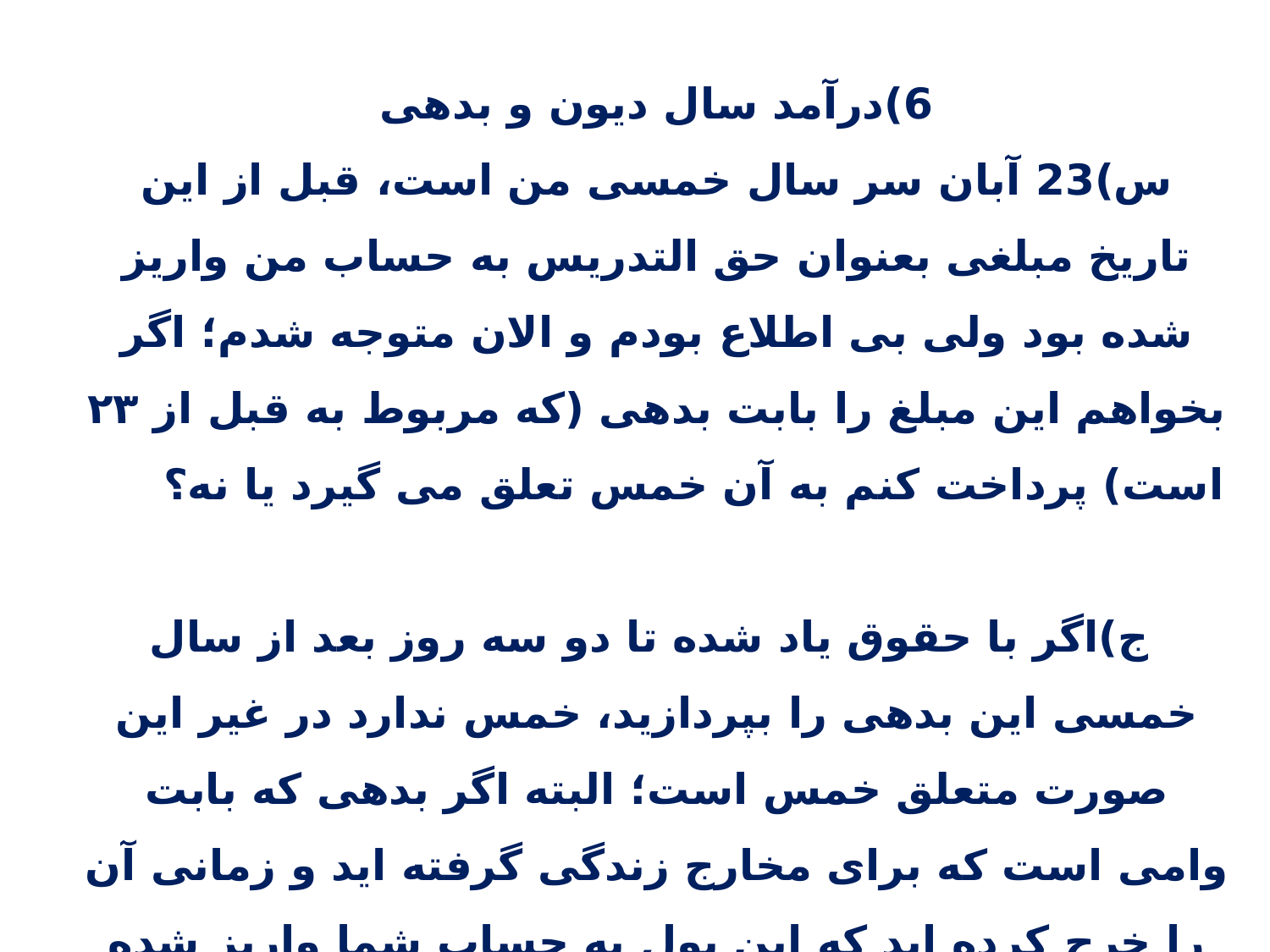

6)درآمد سال دیون و بدهی
س)23 آبان سر سال خمسی من است، قبل از این تاریخ مبلغی بعنوان حق التدریس به حساب من واریز شده بود ولی بی اطلاع بودم و الان متوجه شدم؛ اگر بخواهم این مبلغ را بابت بدهی (که مربوط به قبل از ۲۳ است) پرداخت کنم به آن خمس تعلق می گیرد یا نه؟
 ج)اگر با حقوق یاد شده تا دو سه روز بعد از سال خمسی این بدهی را بپردازید، خمس ندارد در غیر این صورت متعلق خمس است؛ البته اگر بدهی که بابت وامی است که برای مخارج زندگی گرفته اید و زمانی آن را خرج کرده اید که این پول به حساب شما واریز شده بوده، می توانید این پول را جایگزین همان پول خرج شده کنید و خمس آن را نپردازید.
شماره استفتاء: 1165716همسان سازی/ استفتائات جدید/س 15واحکام خمس و مکاسب 62